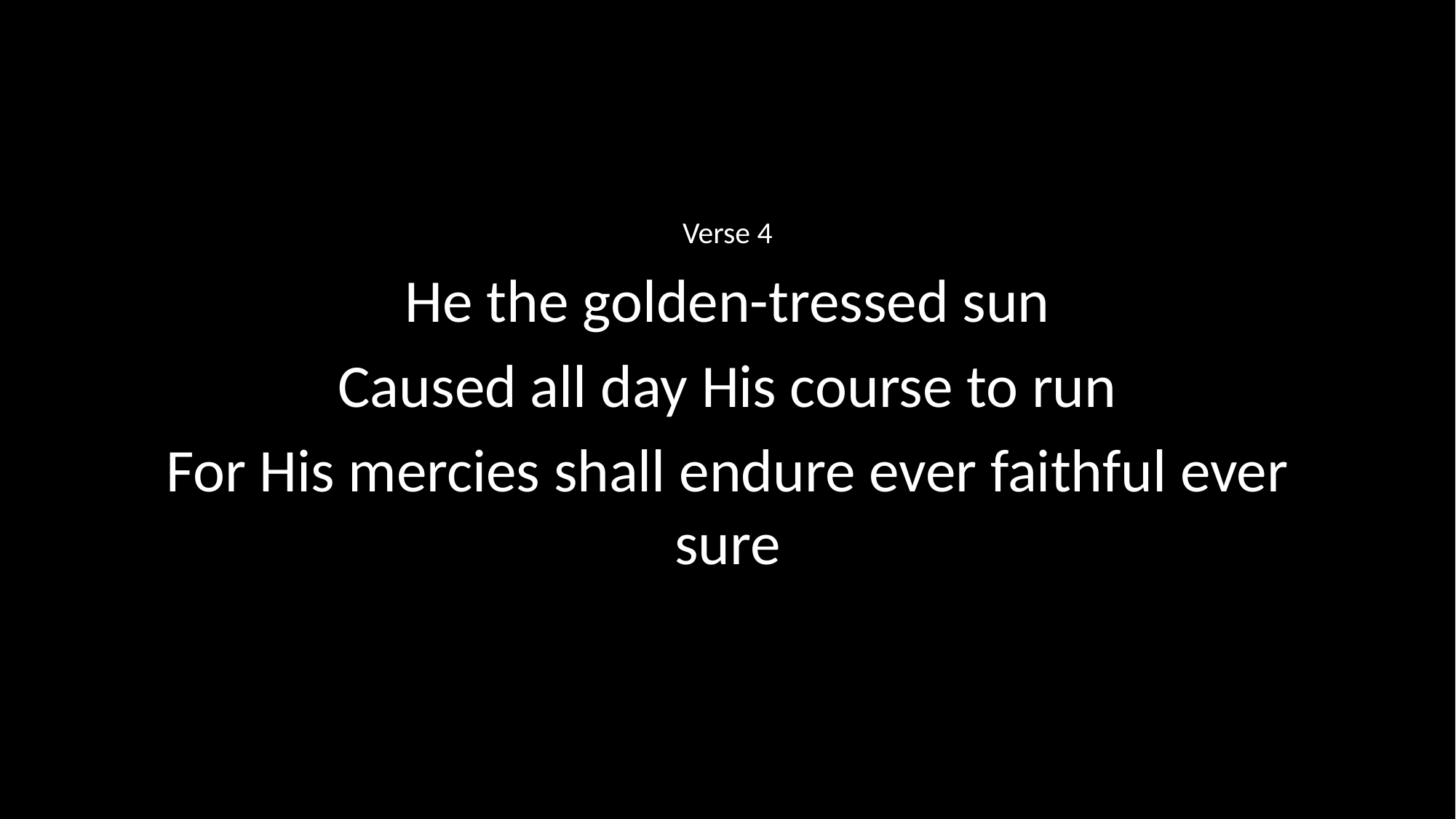

Verse 4
He the golden-tressed sun
Caused all day His course to run
For His mercies shall endure ever faithful ever sure